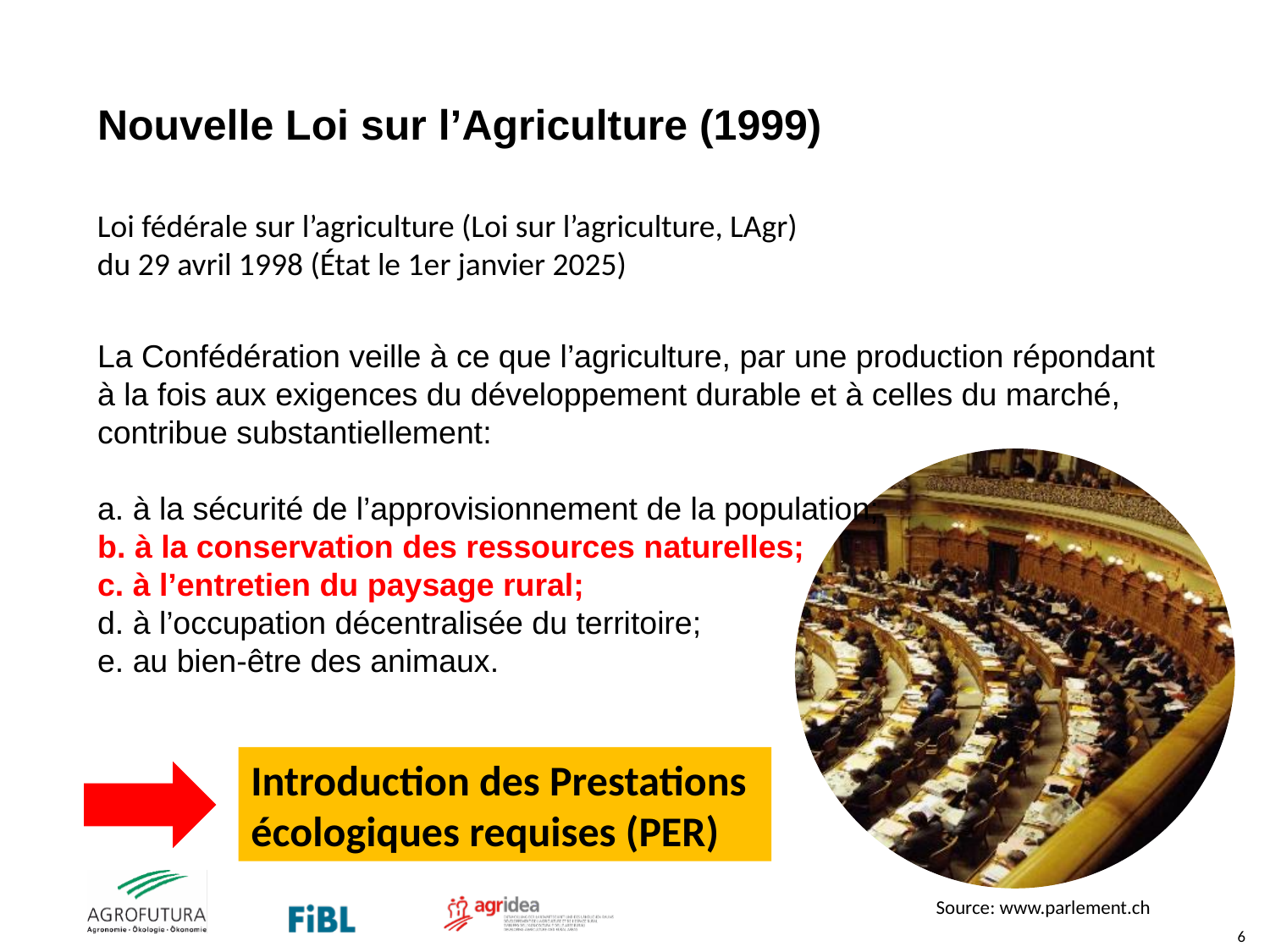

# Nouvelle Loi sur l’Agriculture (1999)
Loi fédérale sur l’agriculture (Loi sur l’agriculture, LAgr)
du 29 avril 1998 (État le 1er janvier 2025)
La Confédération veille à ce que l’agriculture, par une production répondant à la fois aux exigences du développement durable et à celles du marché, contribue substantiellement:

a. à la sécurité de l’approvisionnement de la population;
b. à la conservation des ressources naturelles;
c. à l’entretien du paysage rural;
d. à l’occupation décentralisée du territoire;
e. au bien-être des animaux.

Introduction des Prestations écologiques requises (PER)

Source: www.parlement.ch